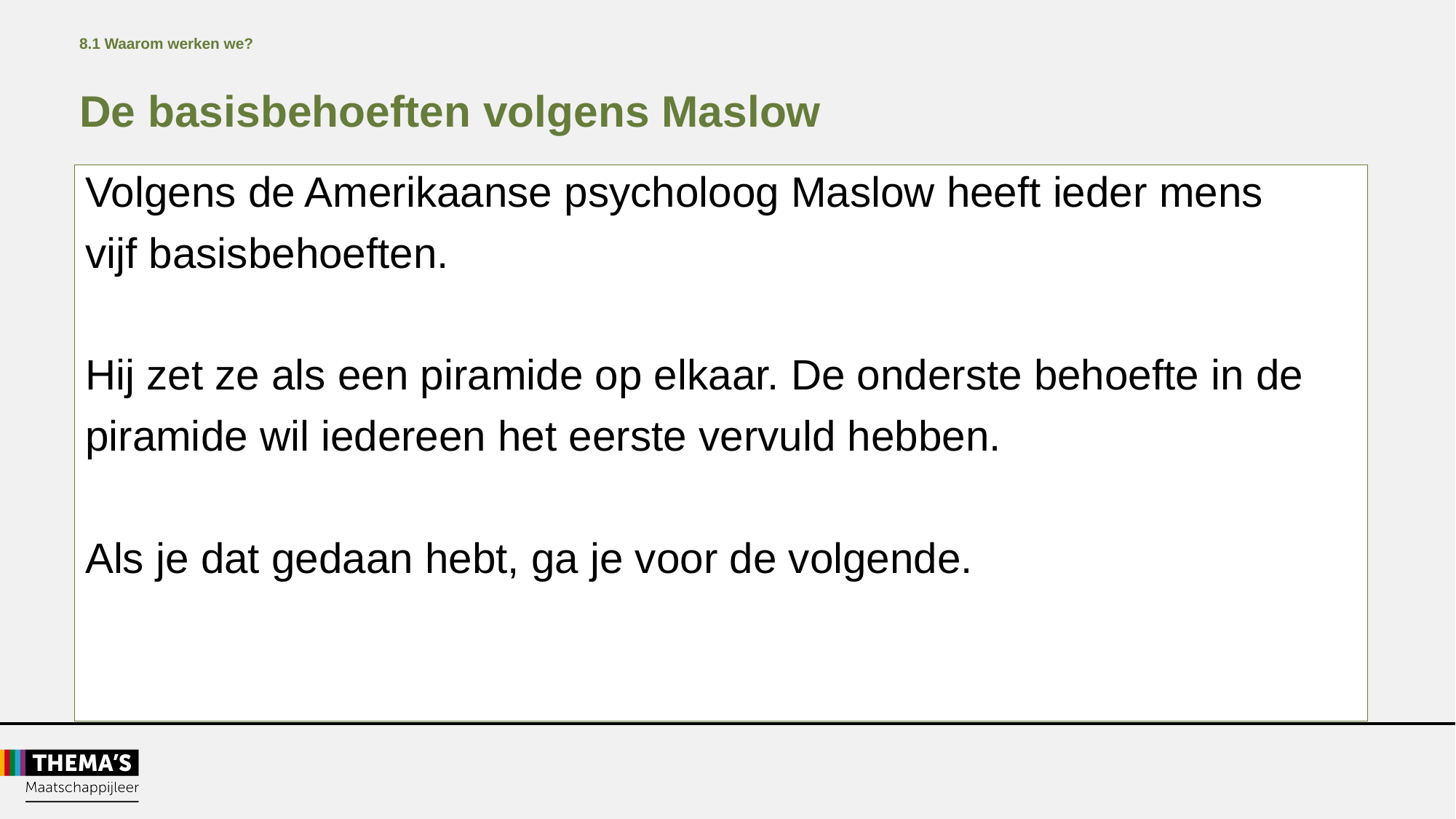

8.1 Waarom werken we?
De basisbehoeften volgens Maslow
Volgens de Amerikaanse psycholoog Maslow heeft ieder mens
vijf basisbehoeften.

Hij zet ze als een piramide op elkaar. De onderste behoefte in de
piramide wil iedereen het eerste vervuld hebben.

Als je dat gedaan hebt, ga je voor de volgende.